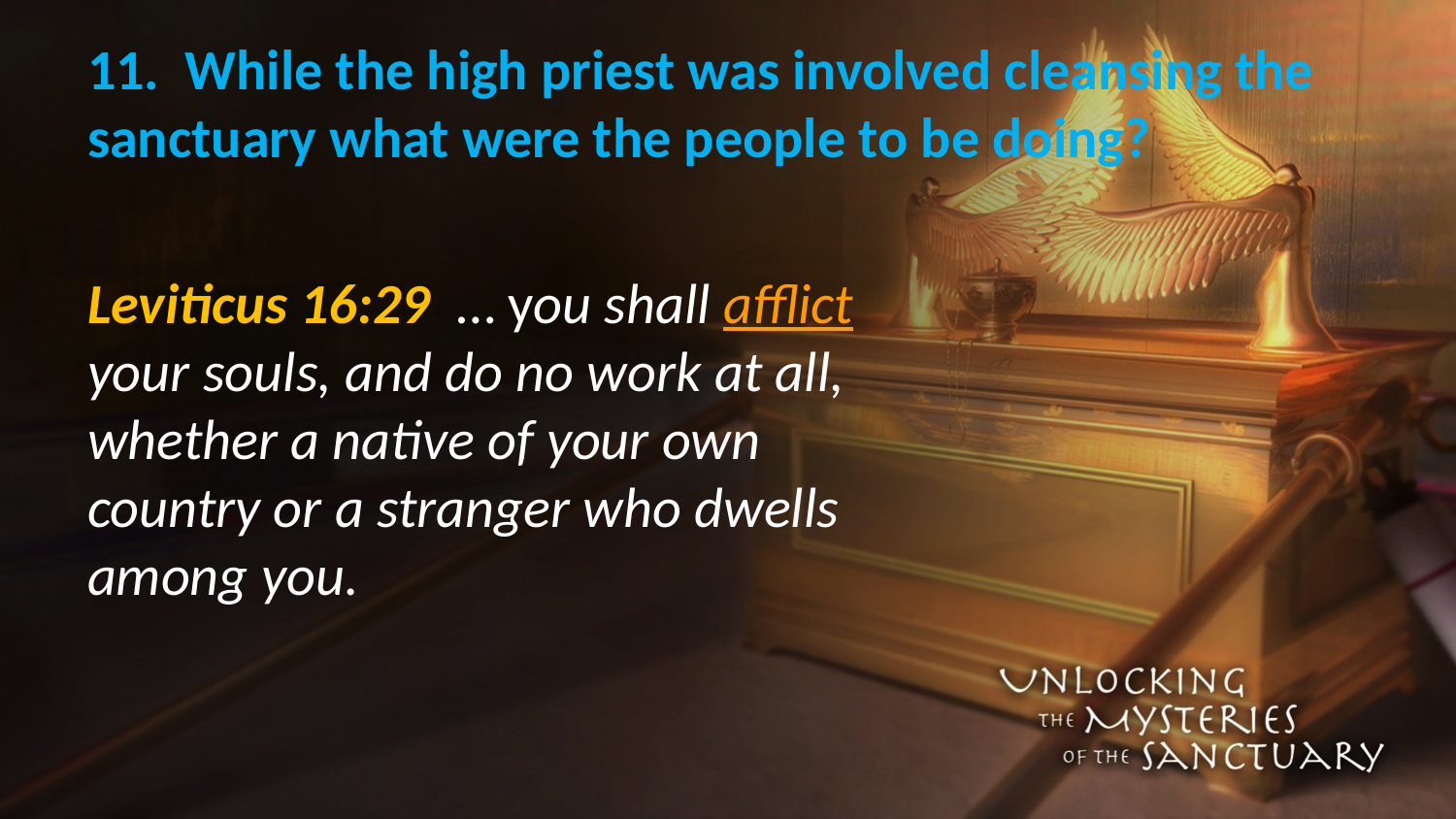

# 11.  While the high priest was involved cleansing the sanctuary what were the people to be doing?

Leviticus 16:29  … you shall afflict your souls, and do no work at all, whether a native of your own country or a stranger who dwells among you.